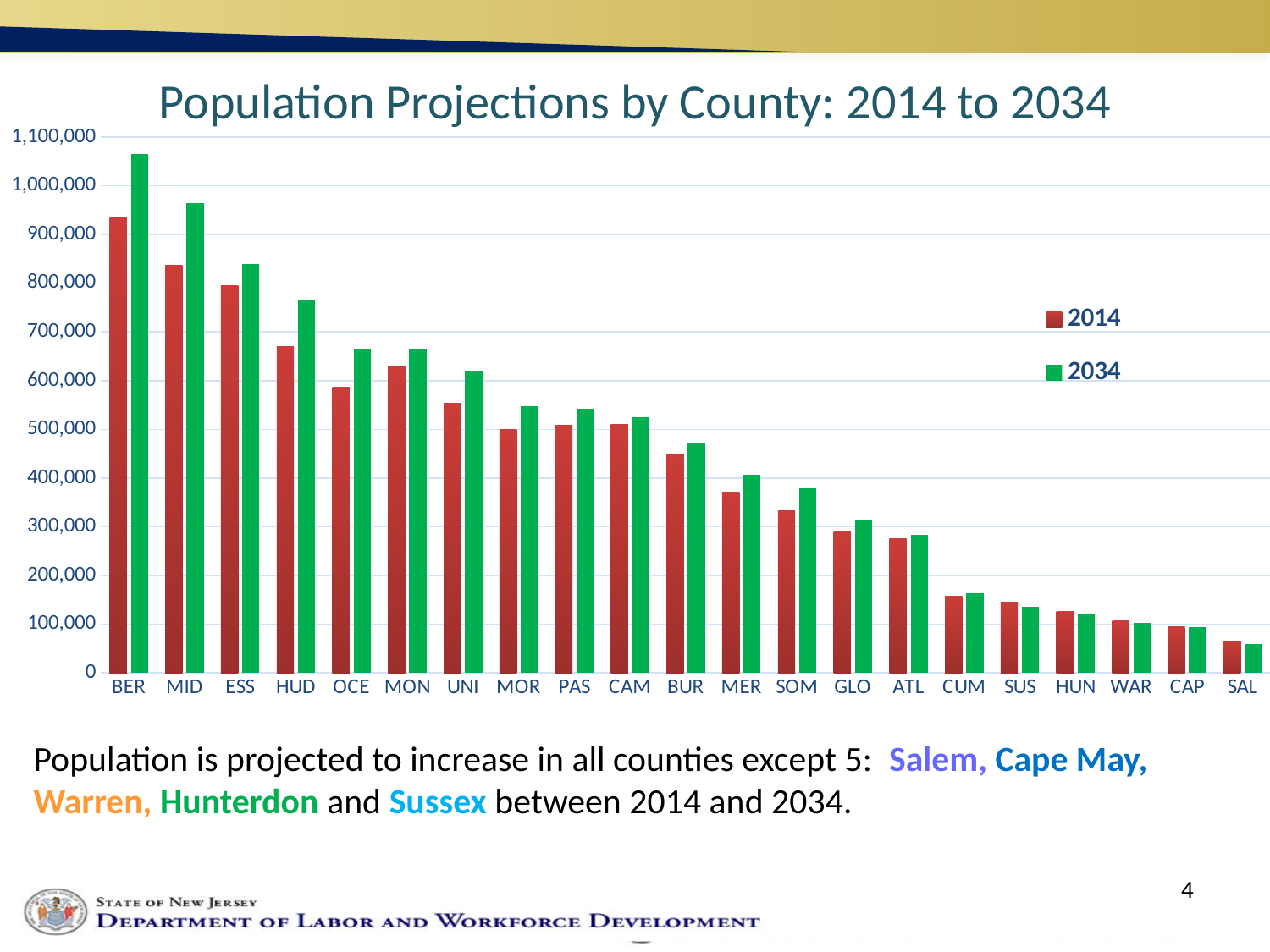

Population Projections by County: 2014 to 2034

### Chart

| Category | 2014 | 2034 |
|---|---|---|
| BER | 933600.0 | 1065500.0 |
| MID | 836300.0 | 965000.0 |
| ESS | 795700.0 | 840100.0 |
| HUD | 669100.0 | 766500.0 |
| OCE | 586300.0 | 665700.0 |
| MON | 629300.0 | 665200.0 |
| UNI | 552900.0 | 620000.0 |
| MOR | 499700.0 | 548000.0 |
| PAS | 508900.0 | 542500.0 |
| CAM | 511000.0 | 525600.0 |
| BUR | 449700.0 | 472700.0 |
| MER | 371500.0 | 406300.0 |
| SOM | 332600.0 | 378700.0 |
| GLO | 291000.0 | 312500.0 |
| ATL | 275200.0 | 282900.0 |
| CUM | 157400.0 | 164400.0 |
| SUS | 144900.0 | 136600.0 |
| HUN | 126100.0 | 119800.0 |
| WAR | 106900.0 | 102100.0 |
| CAP | 95300.0 | 93400.0 |
| SAL | 64700.0 | 59800.0 |
Population is projected to increase in all counties except 5:  Salem, Cape May, Warren, Hunterdon and Sussex between 2014 and 2034.
4